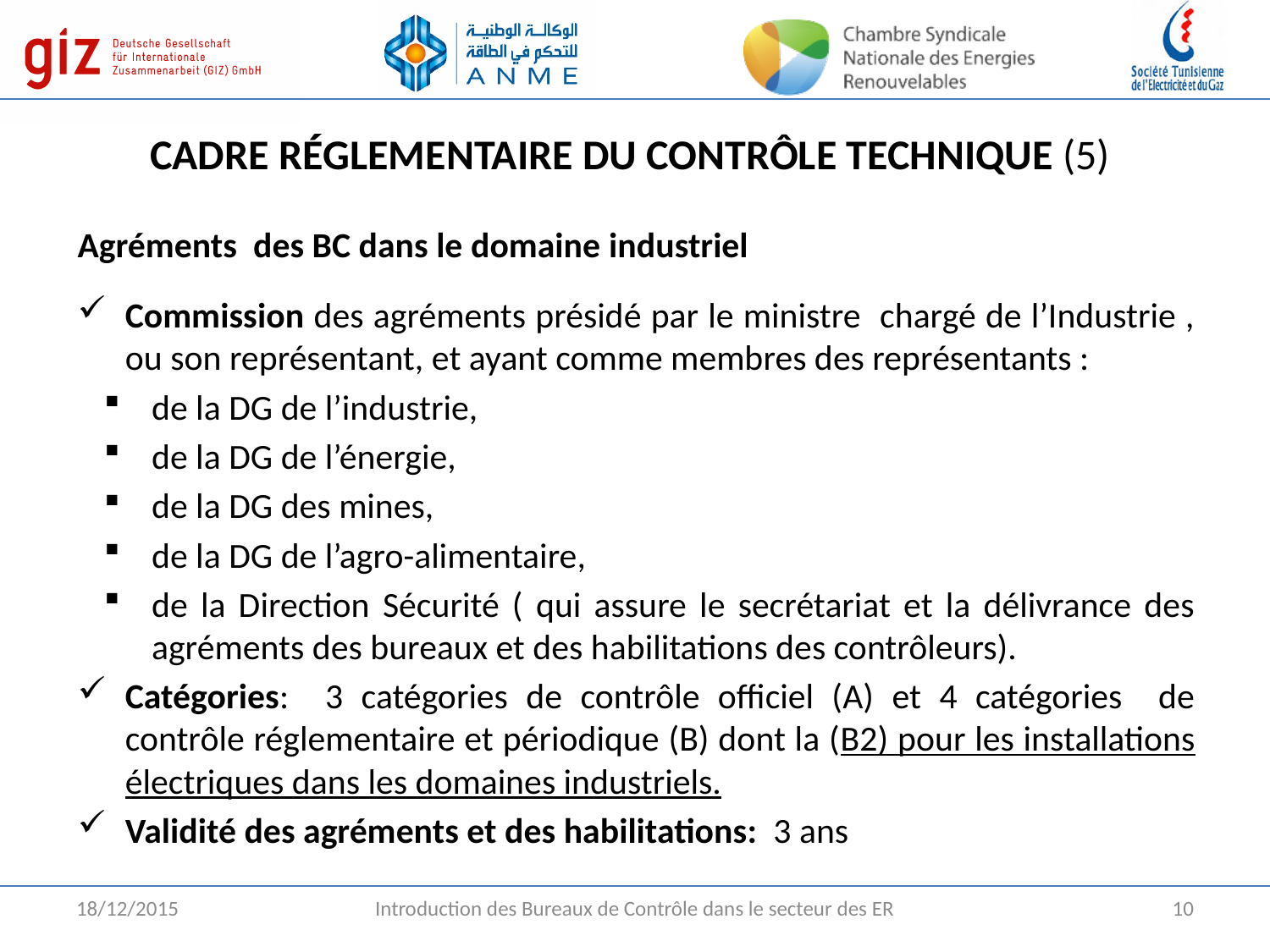

# CADRE RÉGLEMENTAIRE DU CONTRÔLE TECHNIQUE (5)
Agréments  des BC dans le domaine industriel
Commission des agréments présidé par le ministre  chargé de l’Industrie , ou son représentant, et ayant comme membres des représentants :
de la DG de l’industrie,
de la DG de l’énergie,
de la DG des mines,
de la DG de l’agro-alimentaire,
de la Direction Sécurité ( qui assure le secrétariat et la délivrance des agréments des bureaux et des habilitations des contrôleurs).
Catégories:  3 catégories de contrôle officiel (A) et 4 catégories  de contrôle réglementaire et périodique (B) dont la (B2) pour les installations électriques dans les domaines industriels.
Validité des agréments et des habilitations:  3 ans
18/12/2015
Introduction des Bureaux de Contrôle dans le secteur des ER
10